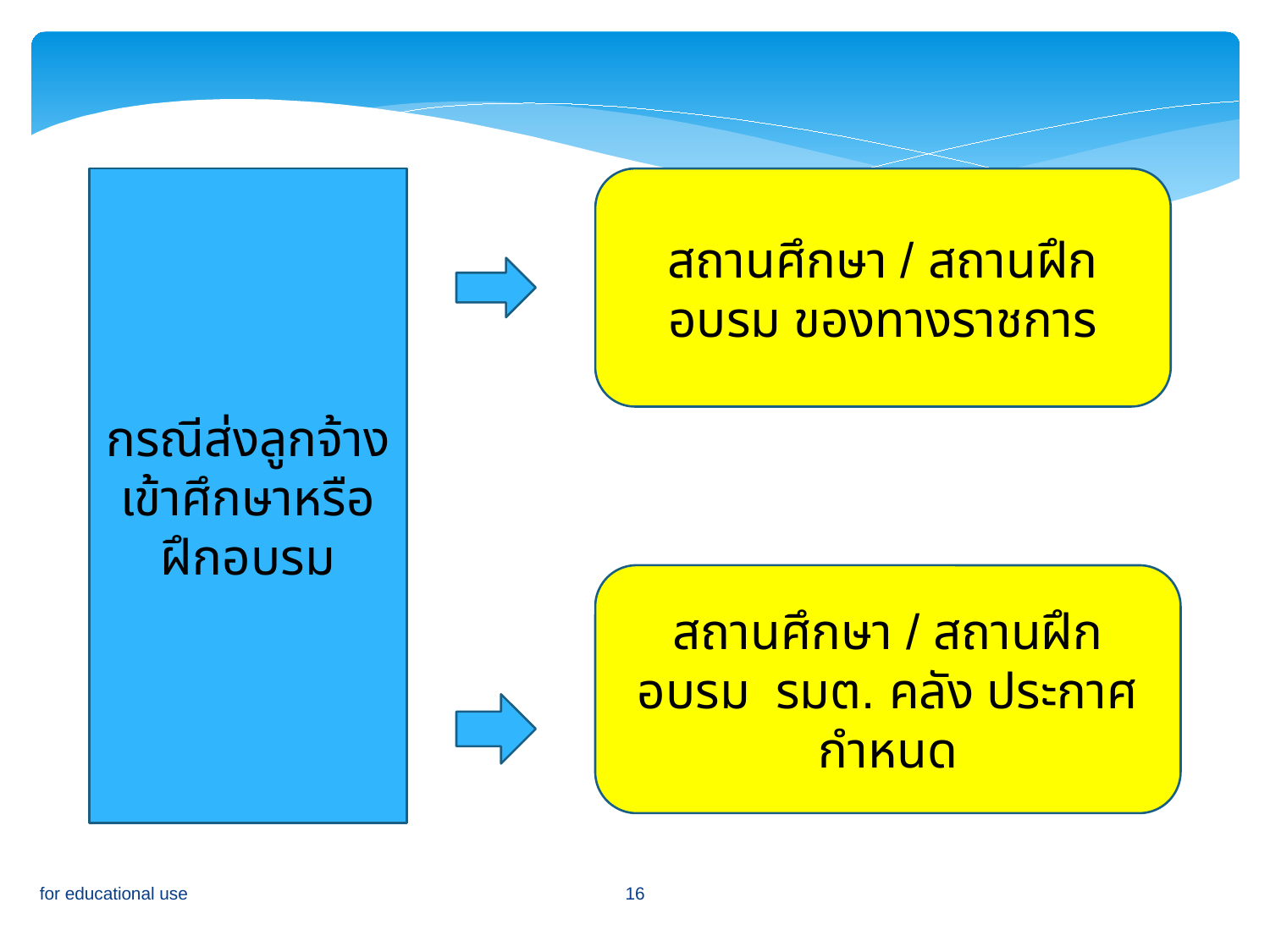

กรณีส่งลูกจ้างเข้าศึกษาหรือฝึกอบรม
สถานศึกษา / สถานฝึกอบรม ของทางราชการ

สถานศึกษา / สถานฝึกอบรม  รมต. คลัง ประกาศกำหนด

16
for educational use